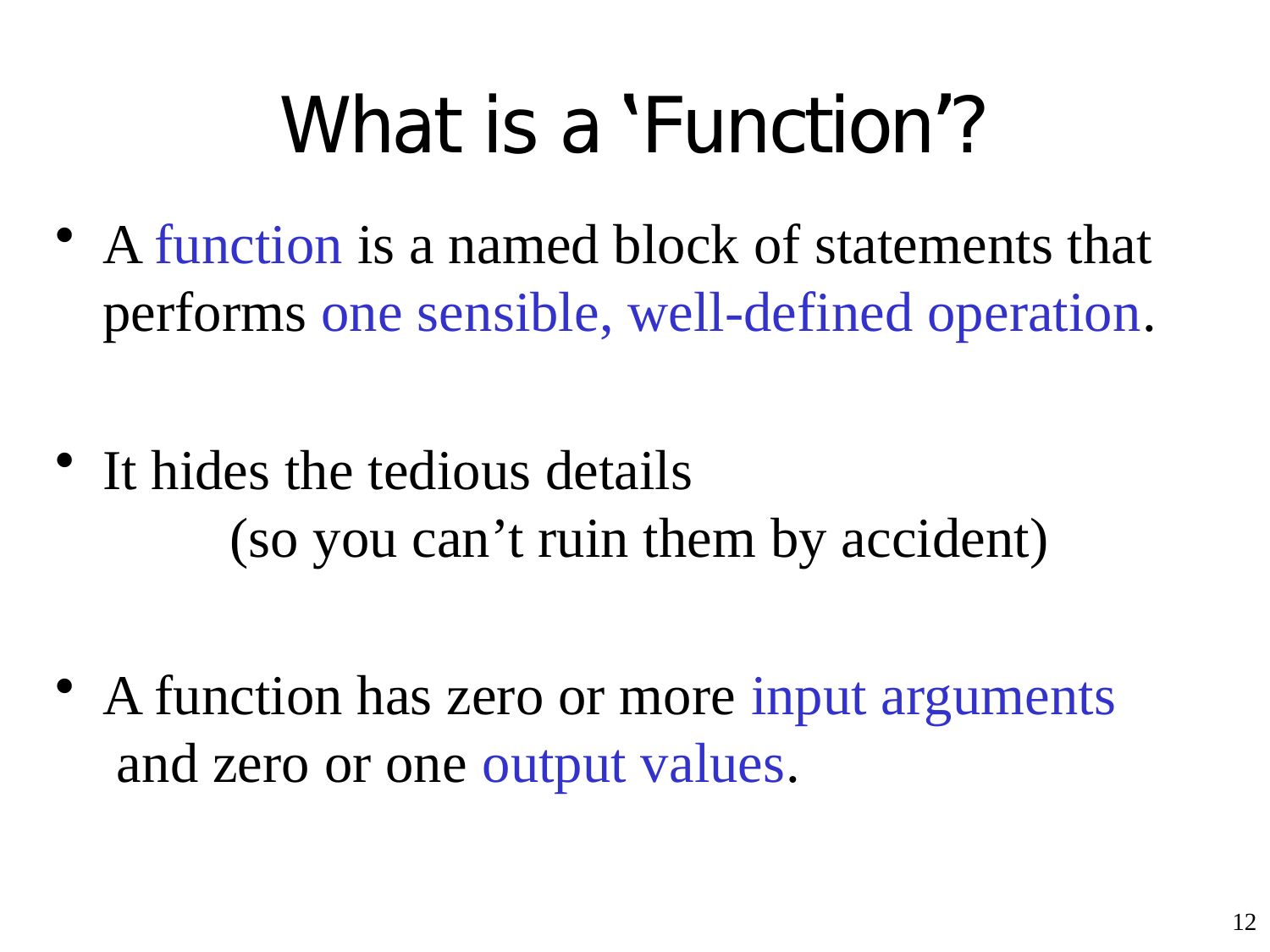

# What is a ‘Function’?
A function is a named block of statements that performs one sensible, well-defined operation.

It hides the tedious details
	(so you can’t ruin them by accident)

A function has zero or more input arguments
 and zero or one output values.
12